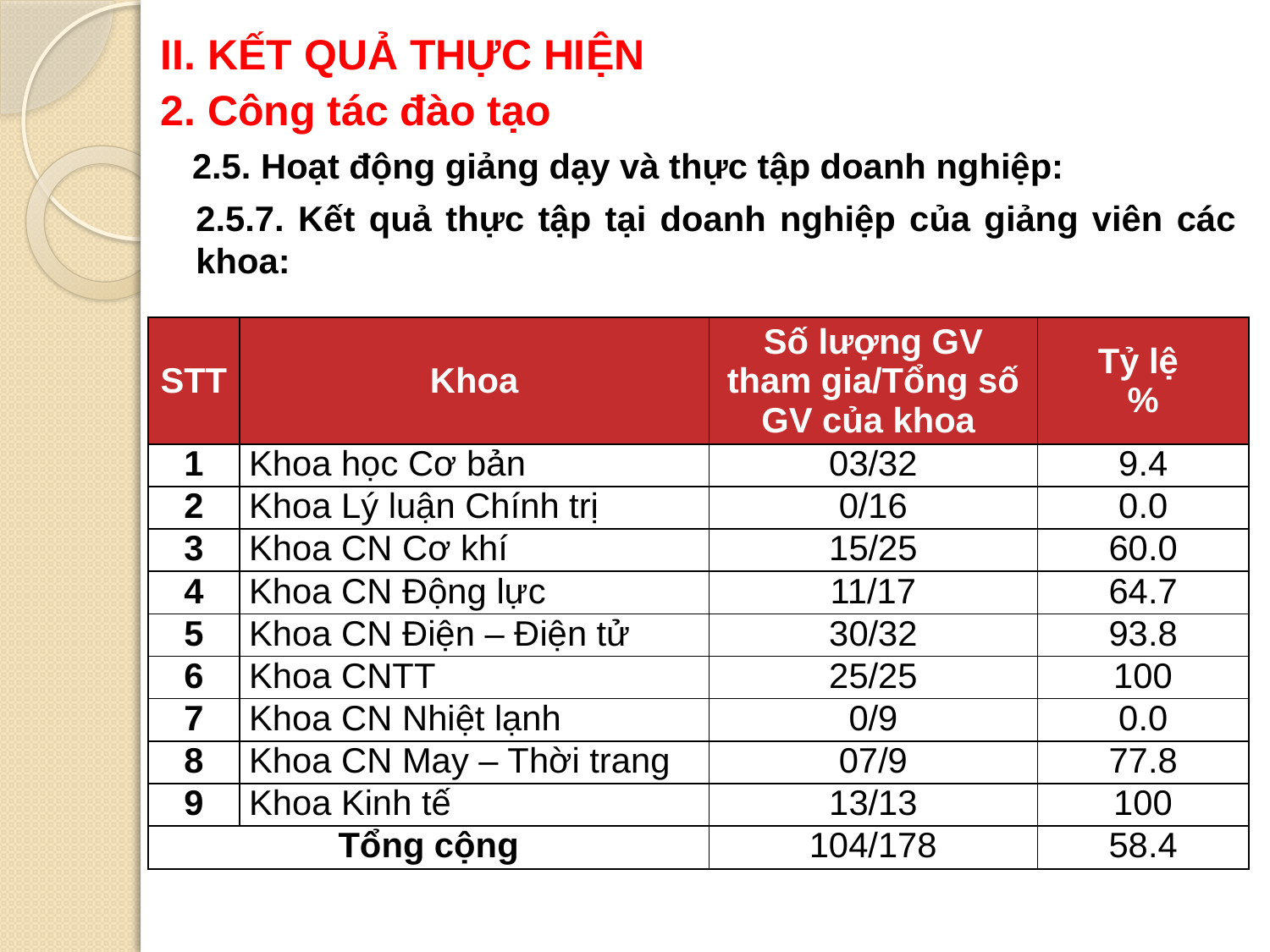

II. KẾT QUẢ THỰC HIỆN
2. Công tác đào tạo
2.5. Hoạt động giảng dạy và thực tập doanh nghiệp:
2.5.7. Kết quả thực tập tại doanh nghiệp của giảng viên các khoa:
| STT | Khoa | Số lượng GV tham gia/Tổng số GV của khoa | Tỷ lệ % |
| --- | --- | --- | --- |
| 1 | Khoa học Cơ bản | 03/32 | 9.4 |
| 2 | Khoa Lý luận Chính trị | 0/16 | 0.0 |
| 3 | Khoa CN Cơ khí | 15/25 | 60.0 |
| 4 | Khoa CN Động lực | 11/17 | 64.7 |
| 5 | Khoa CN Điện – Điện tử | 30/32 | 93.8 |
| 6 | Khoa CNTT | 25/25 | 100 |
| 7 | Khoa CN Nhiệt lạnh | 0/9 | 0.0 |
| 8 | Khoa CN May – Thời trang | 07/9 | 77.8 |
| 9 | Khoa Kinh tế | 13/13 | 100 |
| Tổng cộng |  | 104/178 | 58.4 |